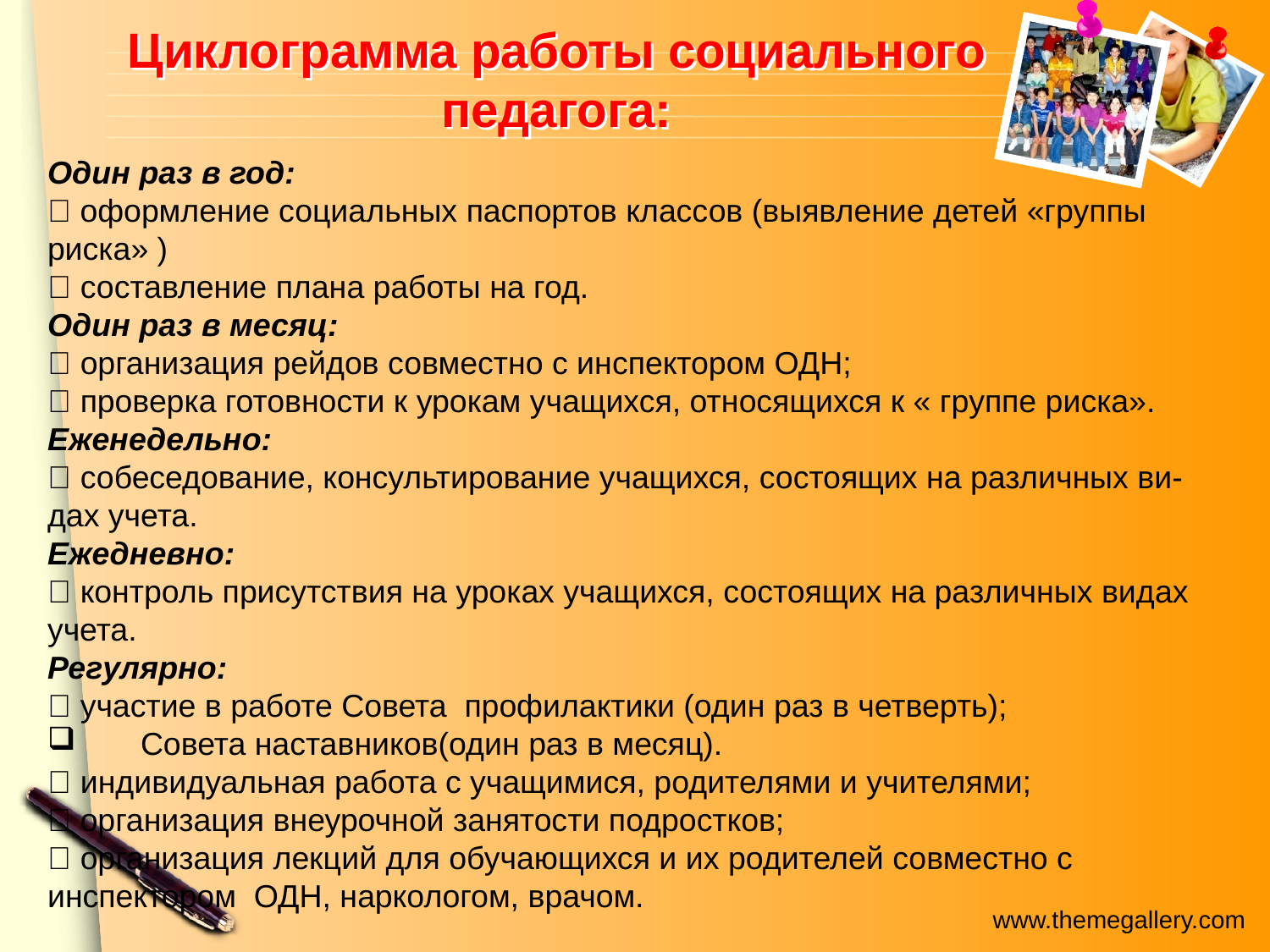

# Циклограмма работы социального педагога:
Один раз в год:
􀂈 оформление социальных паспортов классов (выявление детей «группы риска» )
􀂈 составление плана работы на год.
Один раз в месяц:
􀂈 организация рейдов совместно с инспектором ОДН;
􀂈 проверка готовности к урокам учащихся, относящихся к « группе риска».
Еженедельно:
􀂈 собеседование, консультирование учащихся, состоящих на различных ви-
дах учета.
Ежедневно:
􀂈 контроль присутствия на уроках учащихся, состоящих на различных видах
учета.
Регулярно:
􀂈 участие в работе Совета  профилактики (один раз в четверть);
      Совета наставников(один раз в месяц).
􀂈 индивидуальная работа с учащимися, родителями и учителями;
􀂈 организация внеурочной занятости подростков;
􀂈 организация лекций для обучающихся и их родителей совместно с инспектором  ОДН, наркологом, врачом.